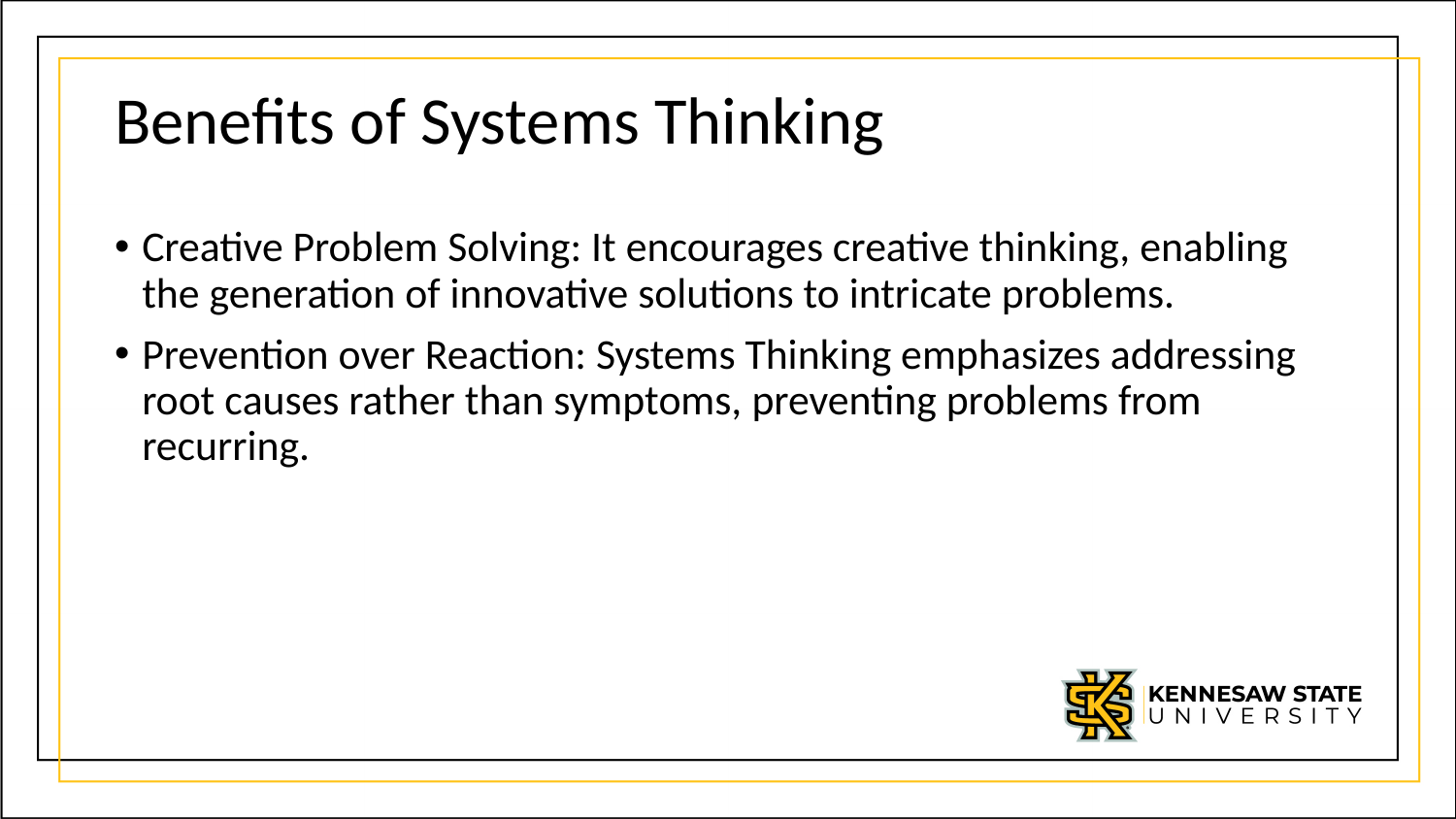

# Benefits of Systems Thinking
Creative Problem Solving: It encourages creative thinking, enabling the generation of innovative solutions to intricate problems.
Prevention over Reaction: Systems Thinking emphasizes addressing root causes rather than symptoms, preventing problems from recurring.